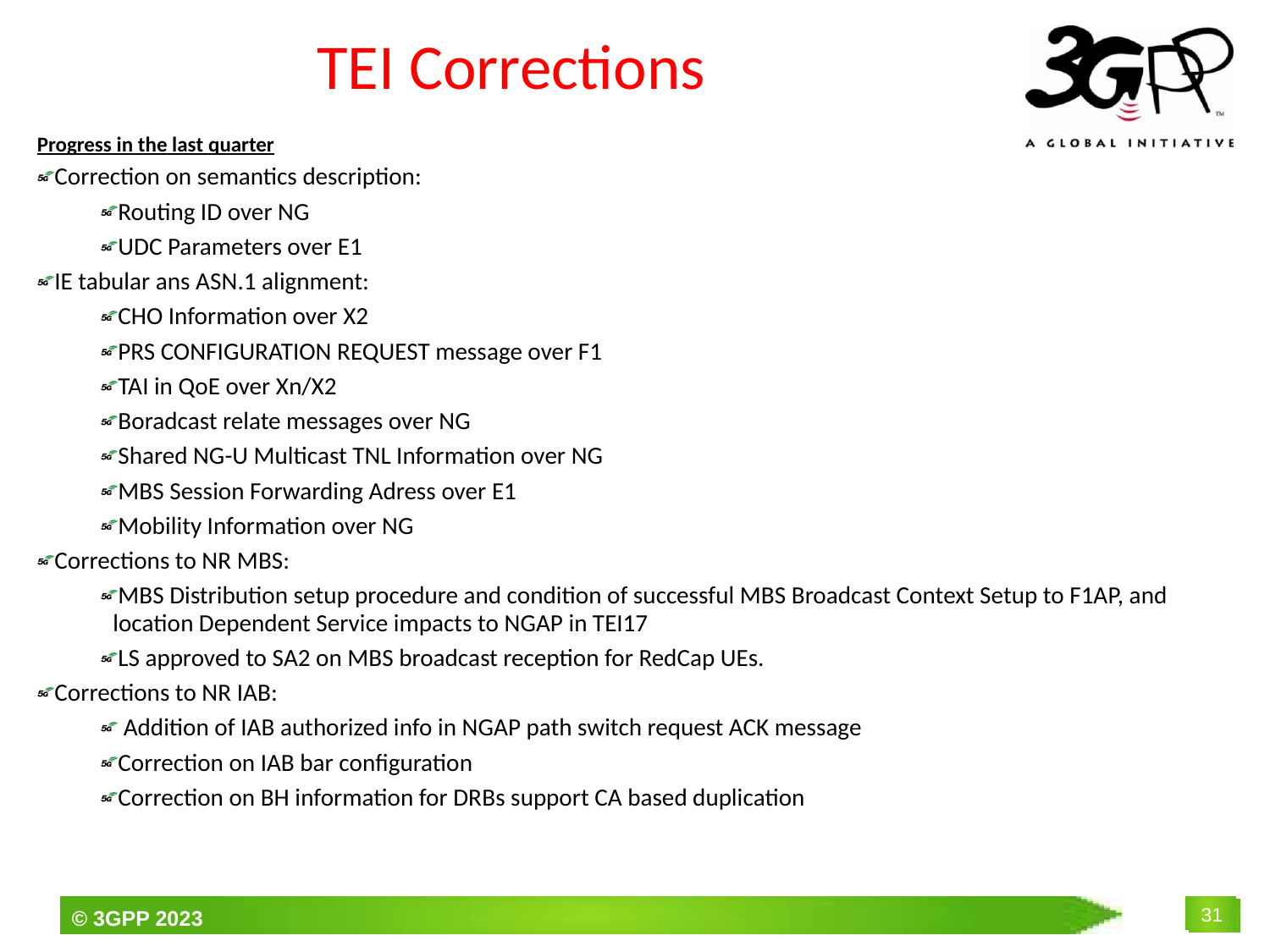

# TEI Corrections
Progress in the last quarter
Correction on semantics description:
Routing ID over NG
UDC Parameters over E1
IE tabular ans ASN.1 alignment:
CHO Information over X2
PRS CONFIGURATION REQUEST message over F1
TAI in QoE over Xn/X2
Boradcast relate messages over NG
Shared NG-U Multicast TNL Information over NG
MBS Session Forwarding Adress over E1
Mobility Information over NG
Corrections to NR MBS:
MBS Distribution setup procedure and condition of successful MBS Broadcast Context Setup to F1AP, and location Dependent Service impacts to NGAP in TEI17
LS approved to SA2 on MBS broadcast reception for RedCap UEs.
Corrections to NR IAB:
 Addition of IAB authorized info in NGAP path switch request ACK message
Correction on IAB bar configuration
Correction on BH information for DRBs support CA based duplication
31